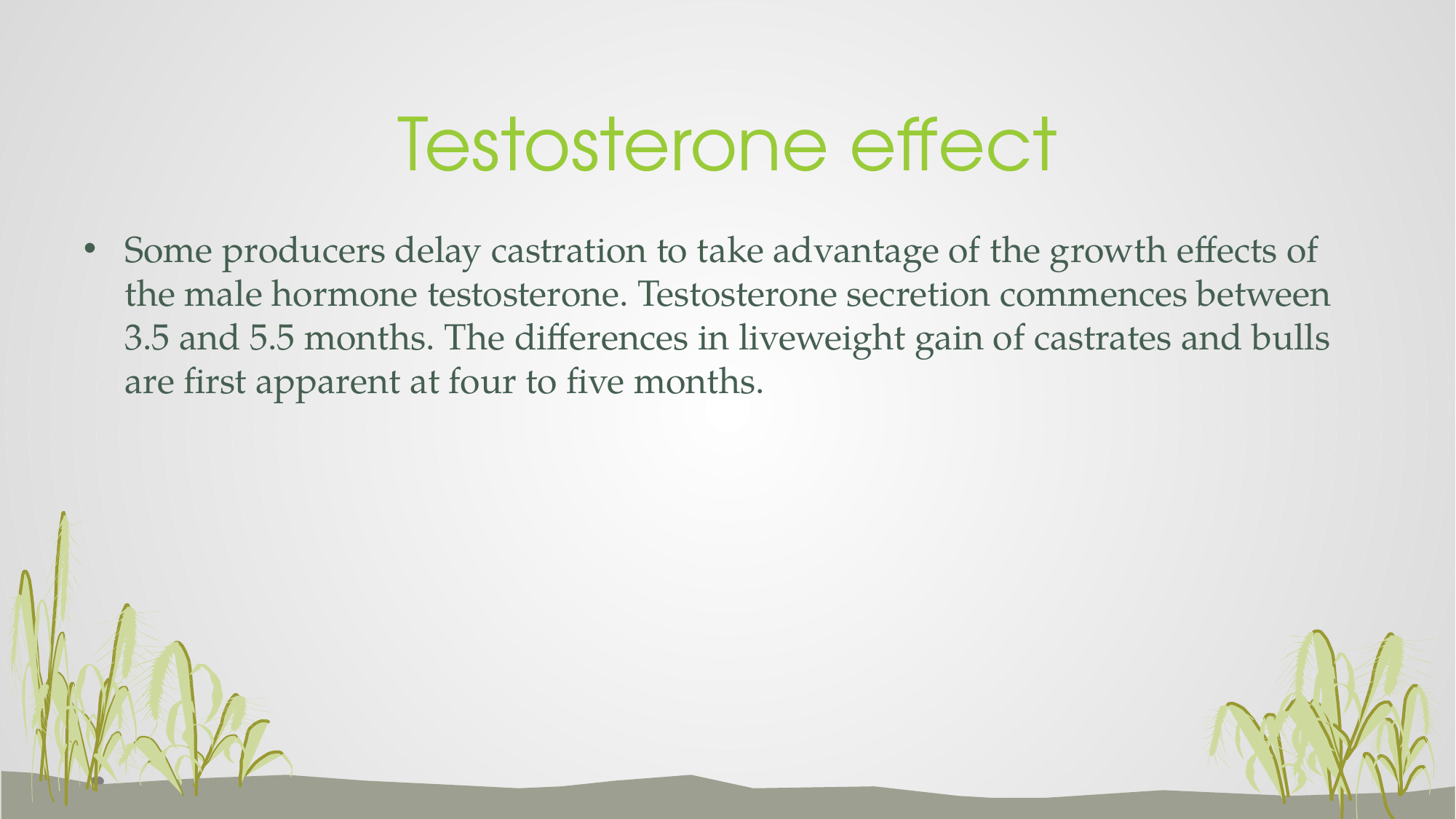

# Testosterone effect
Some producers delay castration to take advantage of the growth effects of the male hormone testosterone. Testosterone secretion commences between 3.5 and 5.5 months. The differences in liveweight gain of castrates and bulls are first apparent at four to five months.